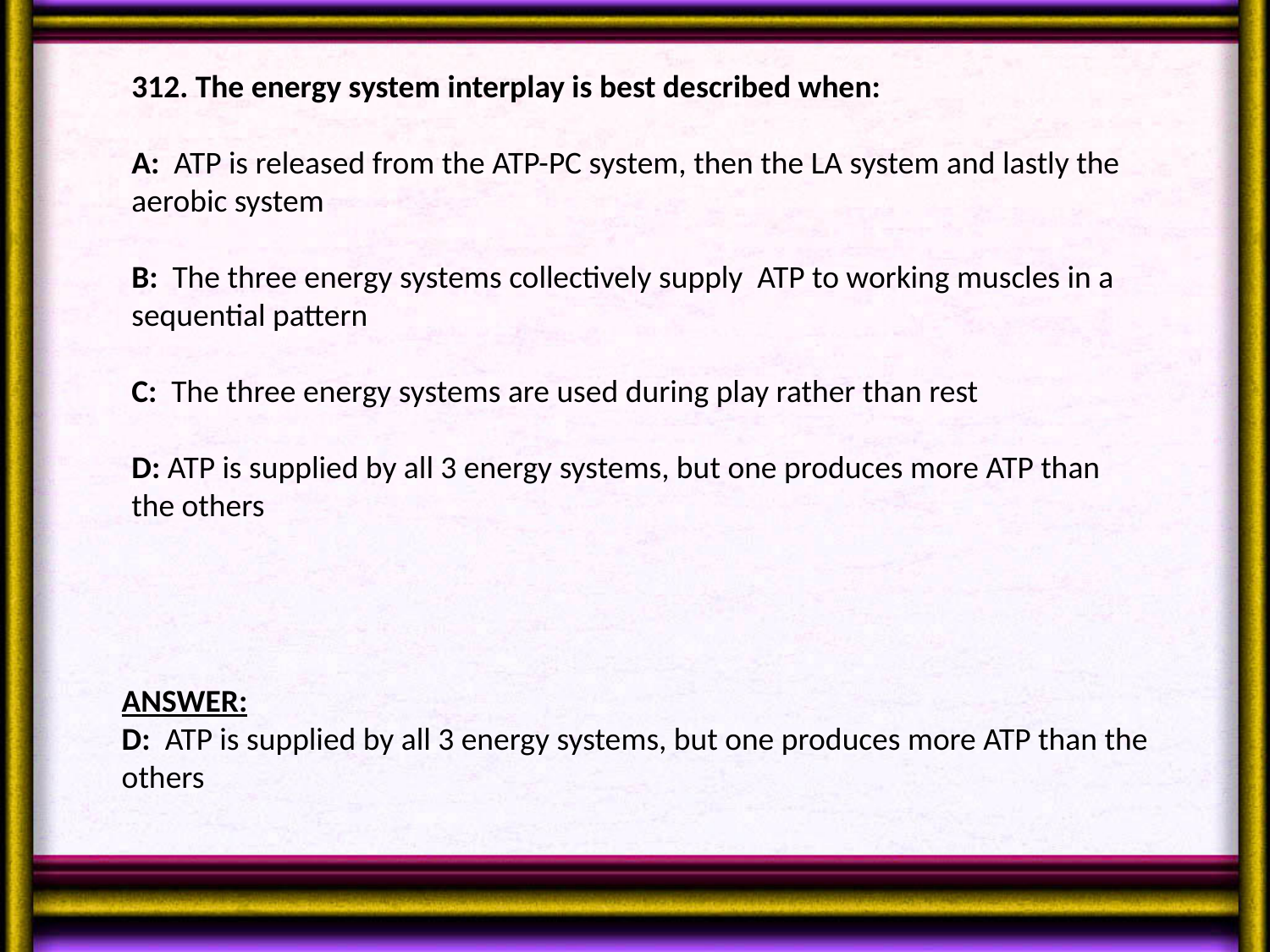

312. The energy system interplay is best described when:

A:  ATP is released from the ATP-PC system, then the LA system and lastly the aerobic system

B:  The three energy systems collectively supply  ATP to working muscles in a sequential pattern

C:  The three energy systems are used during play rather than rest

D: ATP is supplied by all 3 energy systems, but one produces more ATP than the others

ANSWER:
D:  ATP is supplied by all 3 energy systems, but one produces more ATP than the others